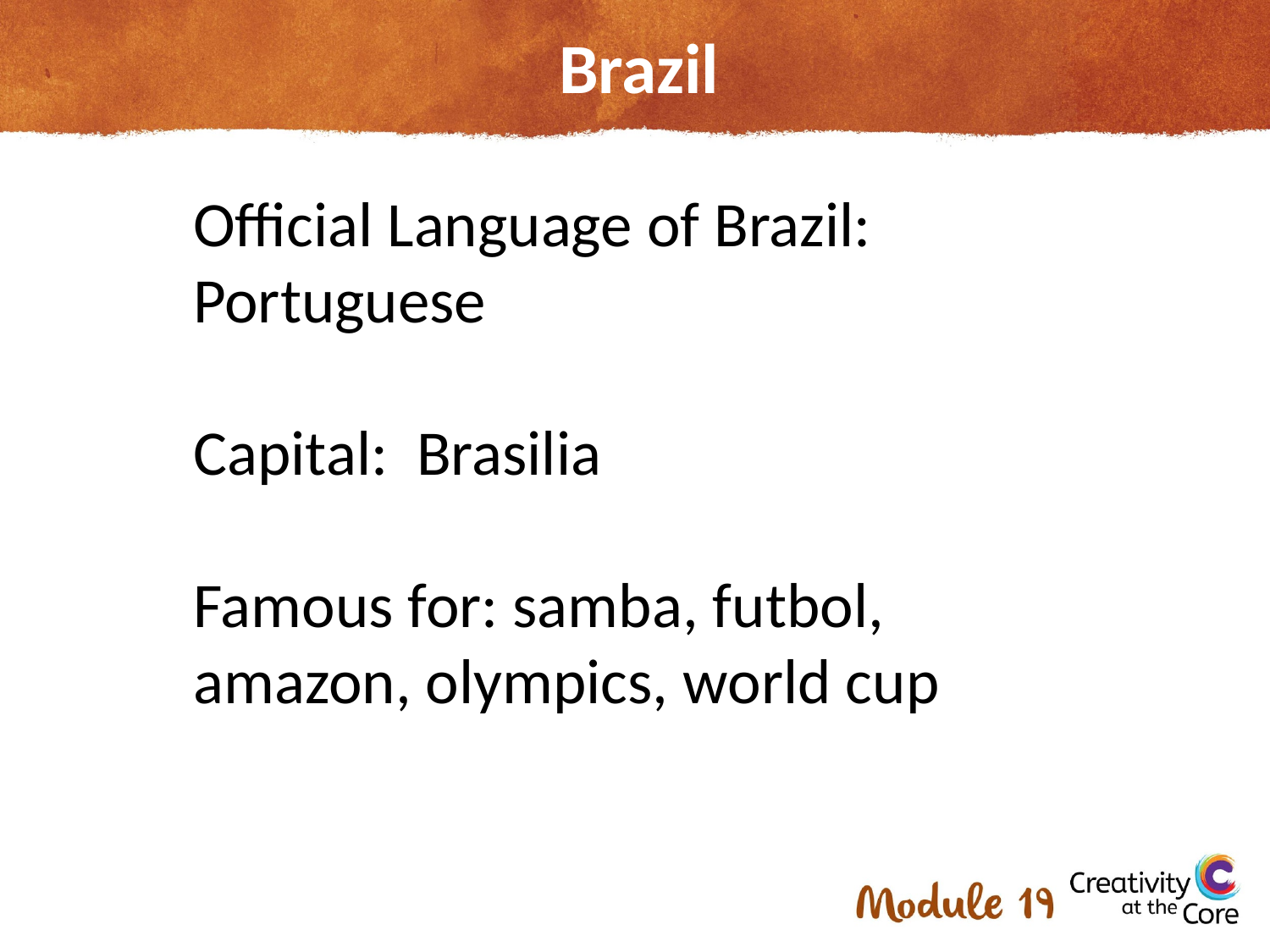

# Brazil
Official Language of Brazil:  Portuguese

Capital:  Brasilia

Famous for: samba, futbol, amazon, olympics, world cup